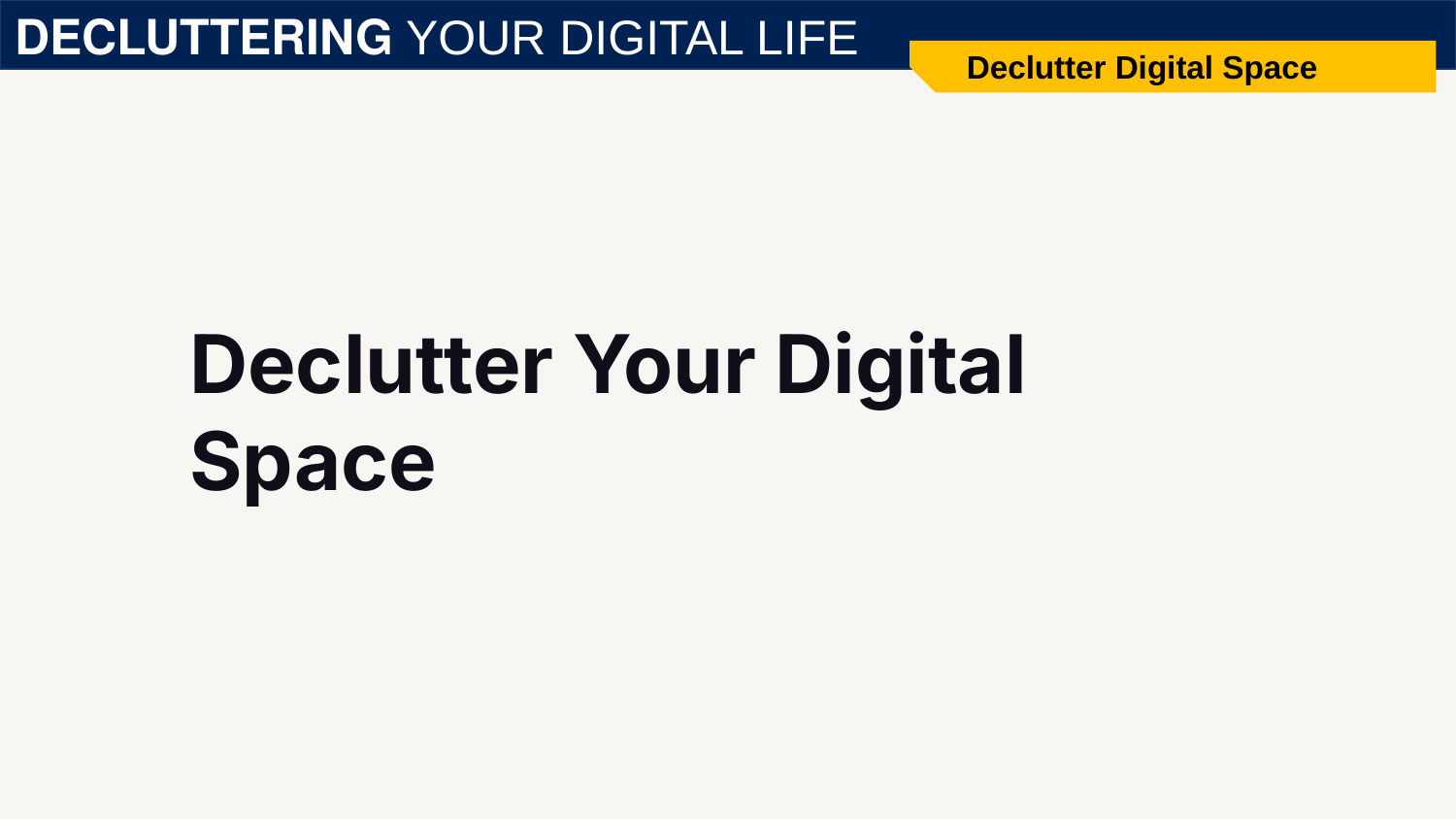

DECLUTTERING YOUR DIGITAL LIFE
Declutter Digital Space

# Declutter Your Digital Space